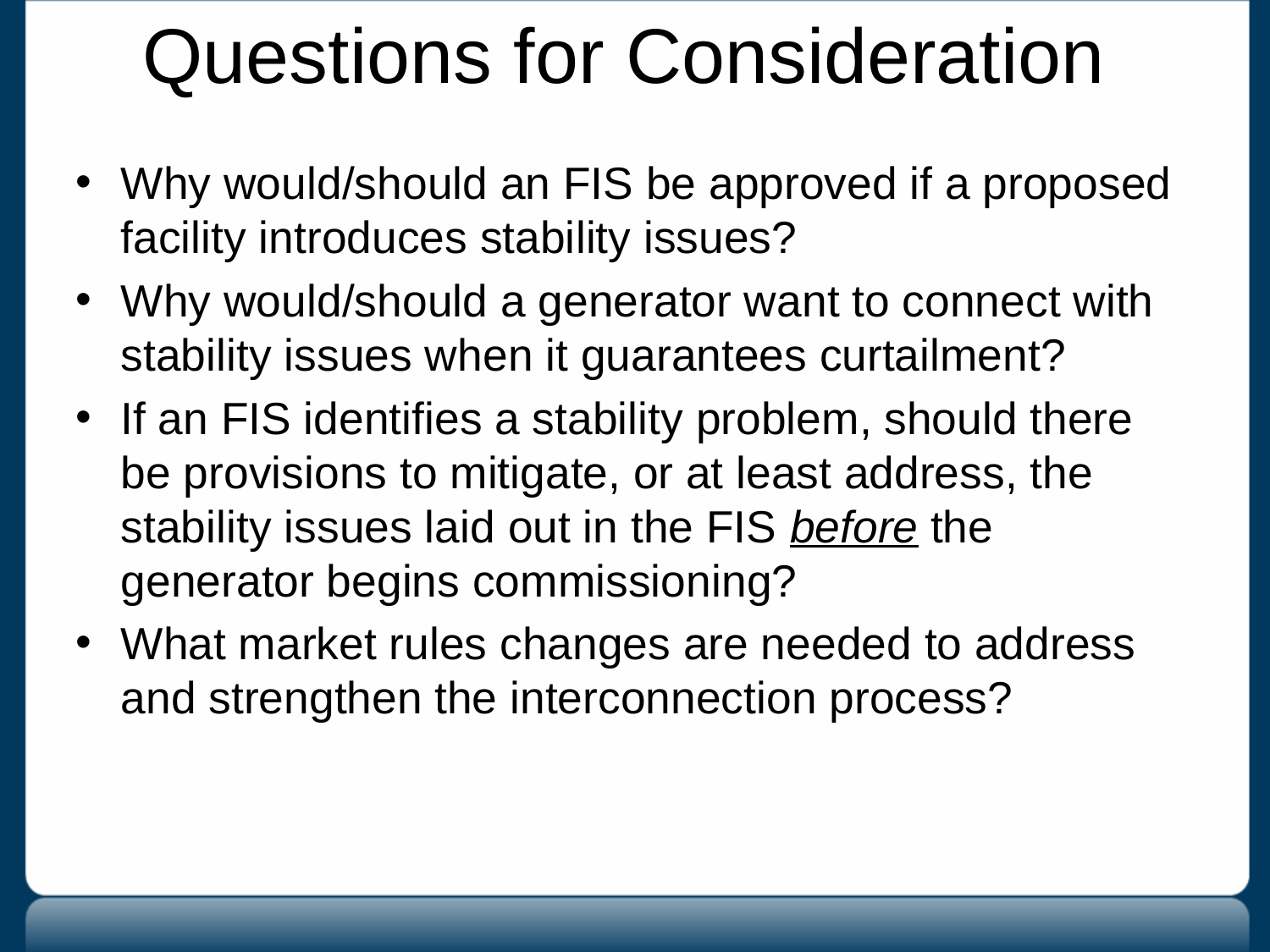

# Questions for Consideration
Why would/should an FIS be approved if a proposed facility introduces stability issues?
Why would/should a generator want to connect with stability issues when it guarantees curtailment?
If an FIS identifies a stability problem, should there be provisions to mitigate, or at least address, the stability issues laid out in the FIS before the generator begins commissioning?
What market rules changes are needed to address and strengthen the interconnection process?